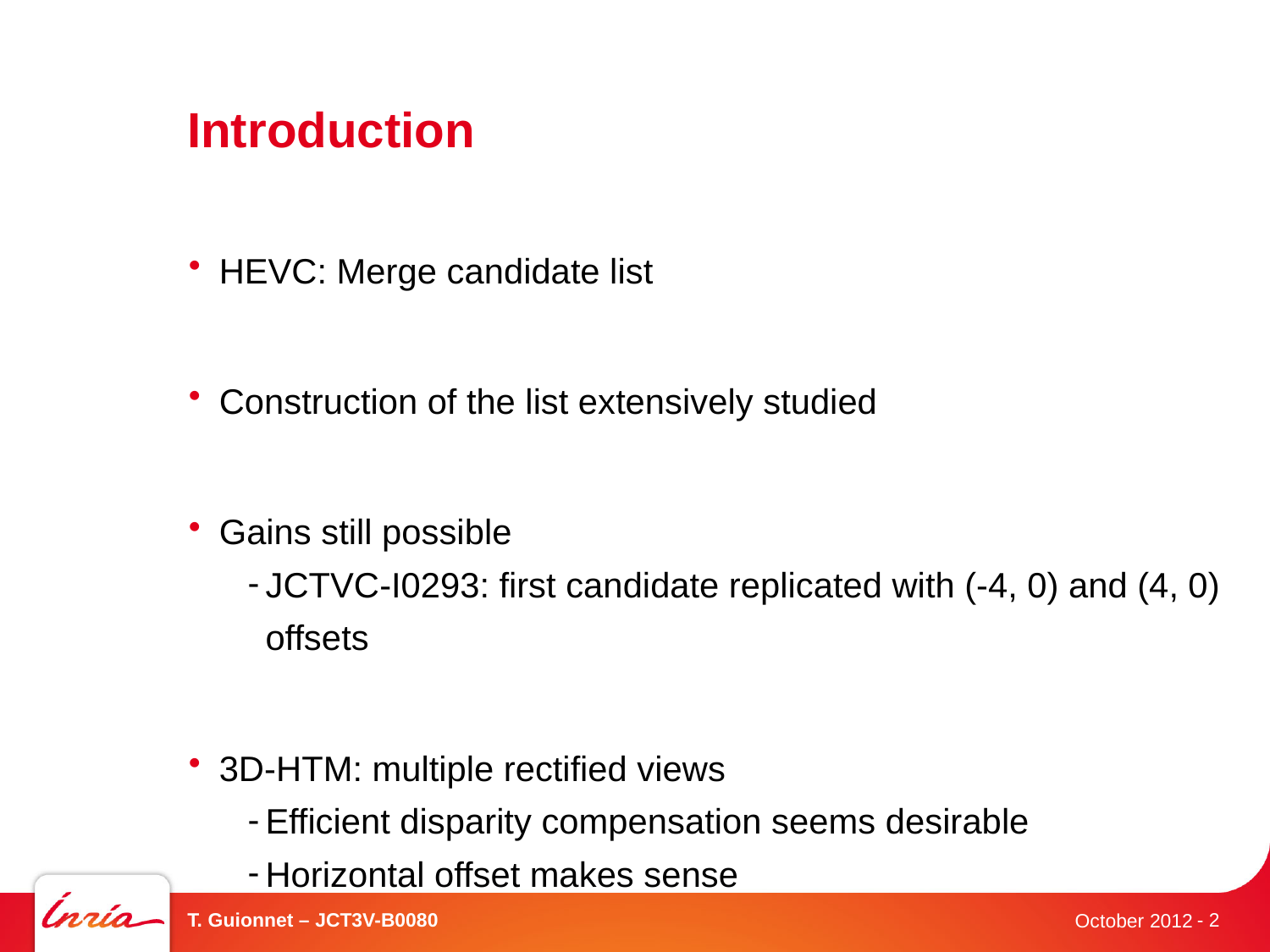

# Introduction
HEVC: Merge candidate list

Construction of the list extensively studied

Gains still possible
JCTVC-I0293: first candidate replicated with (-4, 0) and (4, 0) offsets

3D-HTM: multiple rectified views
Efficient disparity compensation seems desirable
Horizontal offset makes sense

T. Guionnet – JCT3V-B0080
- 2
October 2012